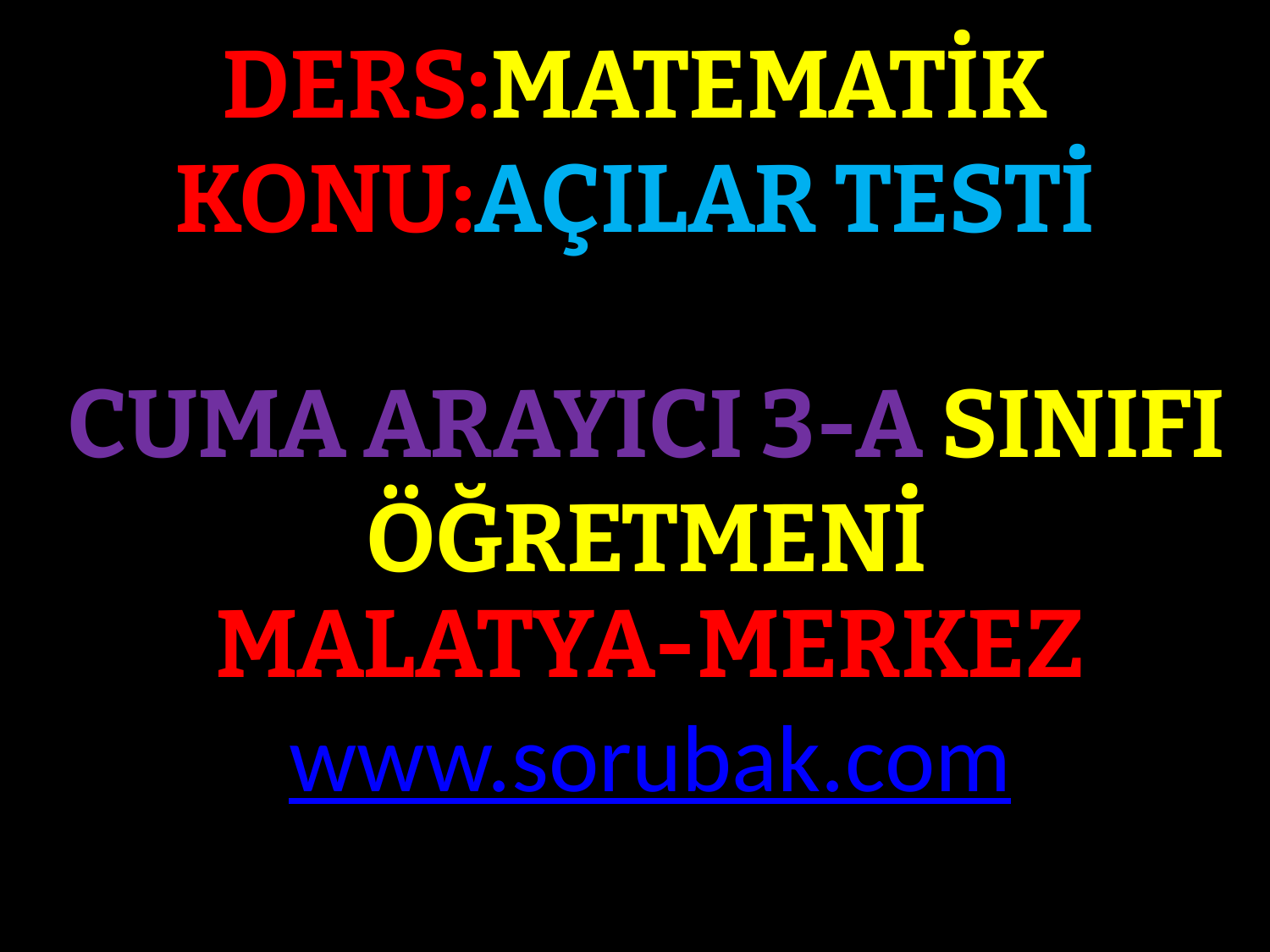

DERS:MATEMATİK
KONU:AÇILAR TESTİ
#
CUMA ARAYICI 3-A SINIFI ÖĞRETMENİ
MALATYA-MERKEZ
www.sorubak.com